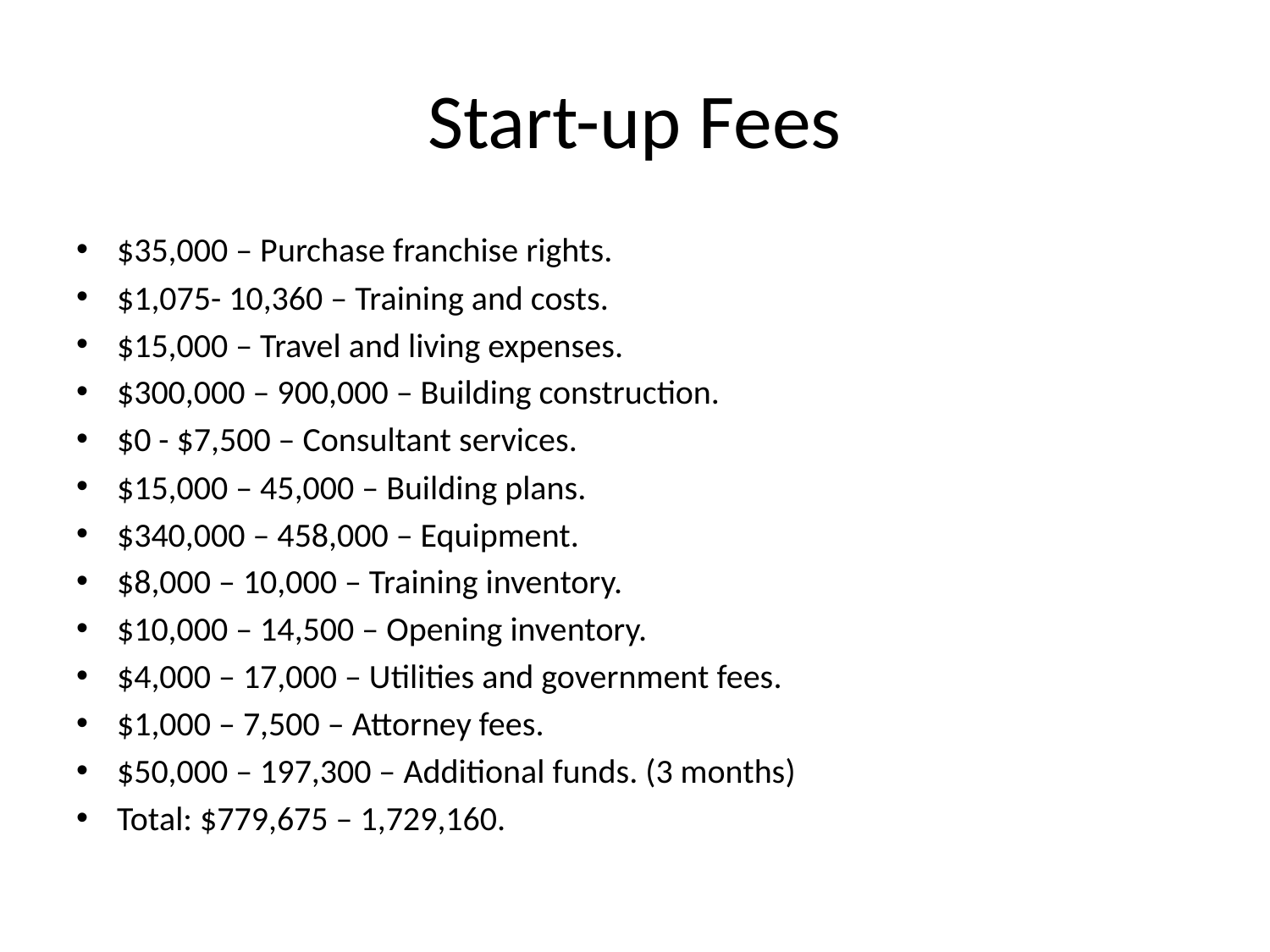

# Start-up Fees
$35,000 – Purchase franchise rights.
$1,075- 10,360 – Training and costs.
$15,000 – Travel and living expenses.
$300,000 – 900,000 – Building construction.
$0 - $7,500 – Consultant services.
$15,000 – 45,000 – Building plans.
$340,000 – 458,000 – Equipment.
$8,000 – 10,000 – Training inventory.
$10,000 – 14,500 – Opening inventory.
$4,000 – 17,000 – Utilities and government fees.
$1,000 – 7,500 – Attorney fees.
$50,000 – 197,300 – Additional funds. (3 months)
Total: $779,675 – 1,729,160.